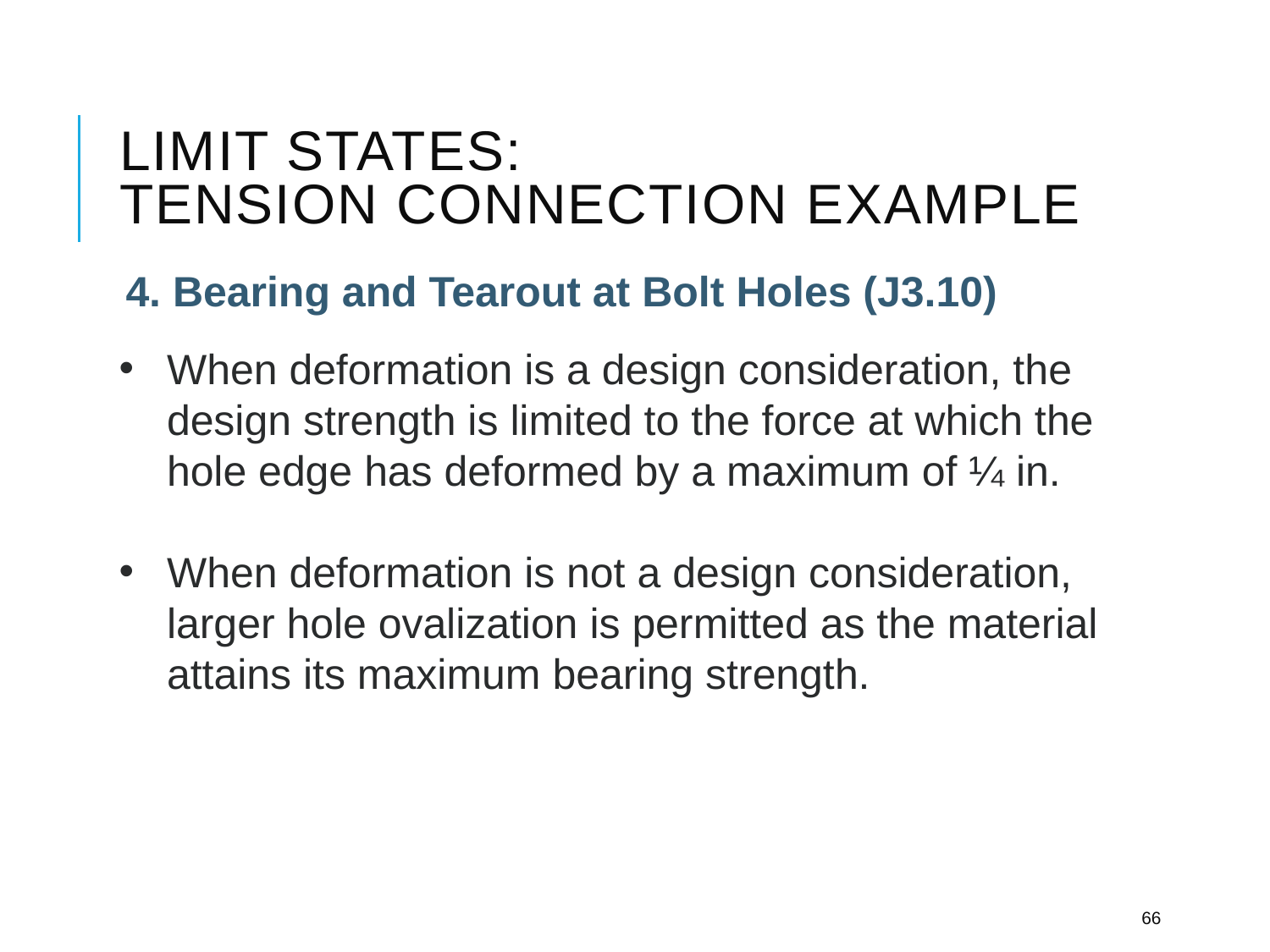

# Limit states: Tension connection example
4. Bearing and Tearout at Bolt Holes (J3.10)
When deformation is a design consideration, the design strength is limited to the force at which the hole edge has deformed by a maximum of ¼ in.

When deformation is not a design consideration, larger hole ovalization is permitted as the material attains its maximum bearing strength.
66